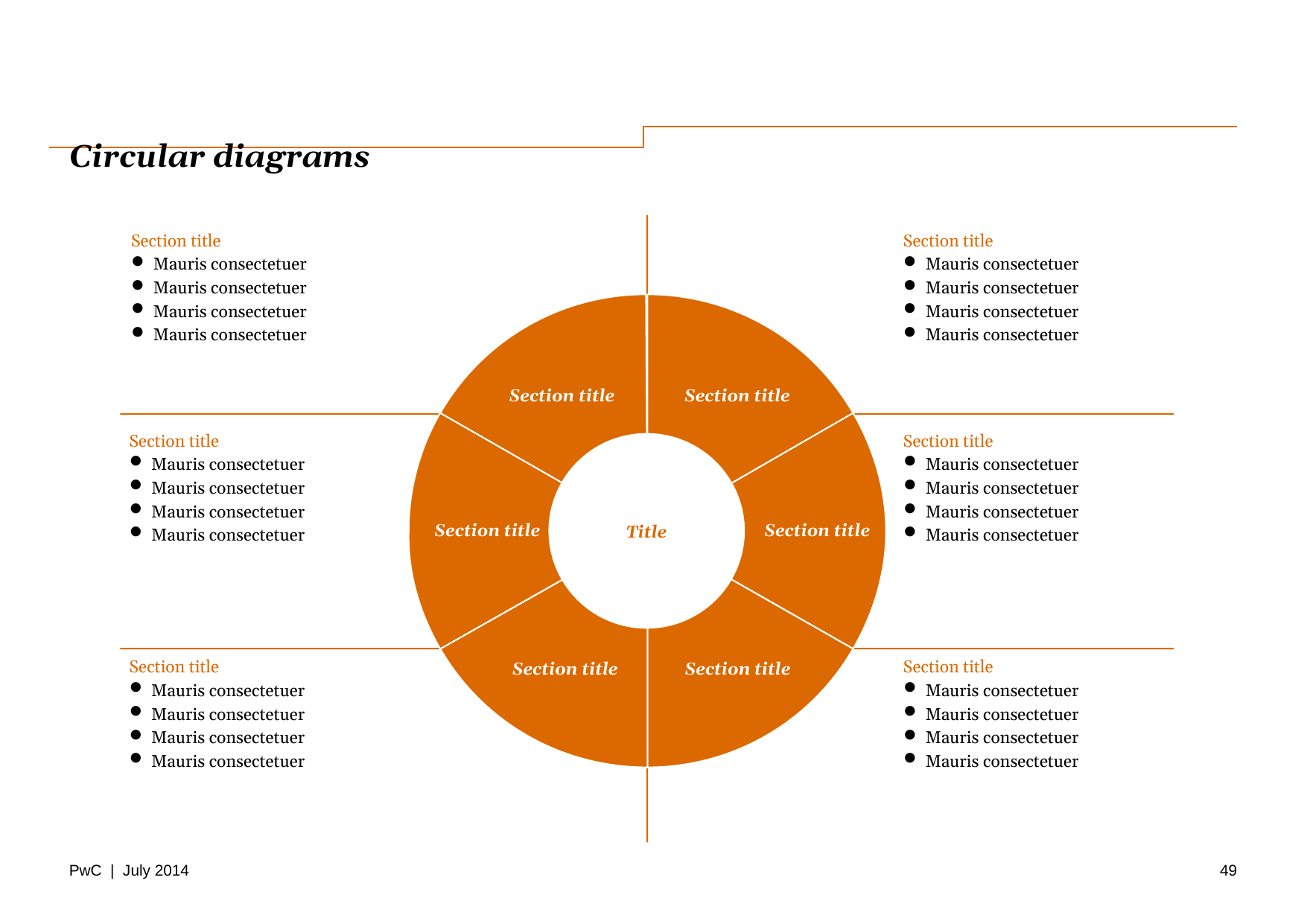

# Circular diagrams

Section title
Mauris consectetuer
Mauris consectetuer
Mauris consectetuer
Mauris consectetuer

Section title
Mauris consectetuer
Mauris consectetuer
Mauris consectetuer
Mauris consectetuer

Section title
Section title

Title
Section title
Section title

Section title
Section title
Section title
Mauris consectetuer
Mauris consectetuer
Mauris consectetuer
Mauris consectetuer

Section title
Mauris consectetuer
Mauris consectetuer
Mauris consectetuer
Mauris consectetuer

Section title
Mauris consectetuer
Mauris consectetuer
Mauris consectetuer
Mauris consectetuer

Section title
Mauris consectetuer
Mauris consectetuer
Mauris consectetuer
Mauris consectetuer

49